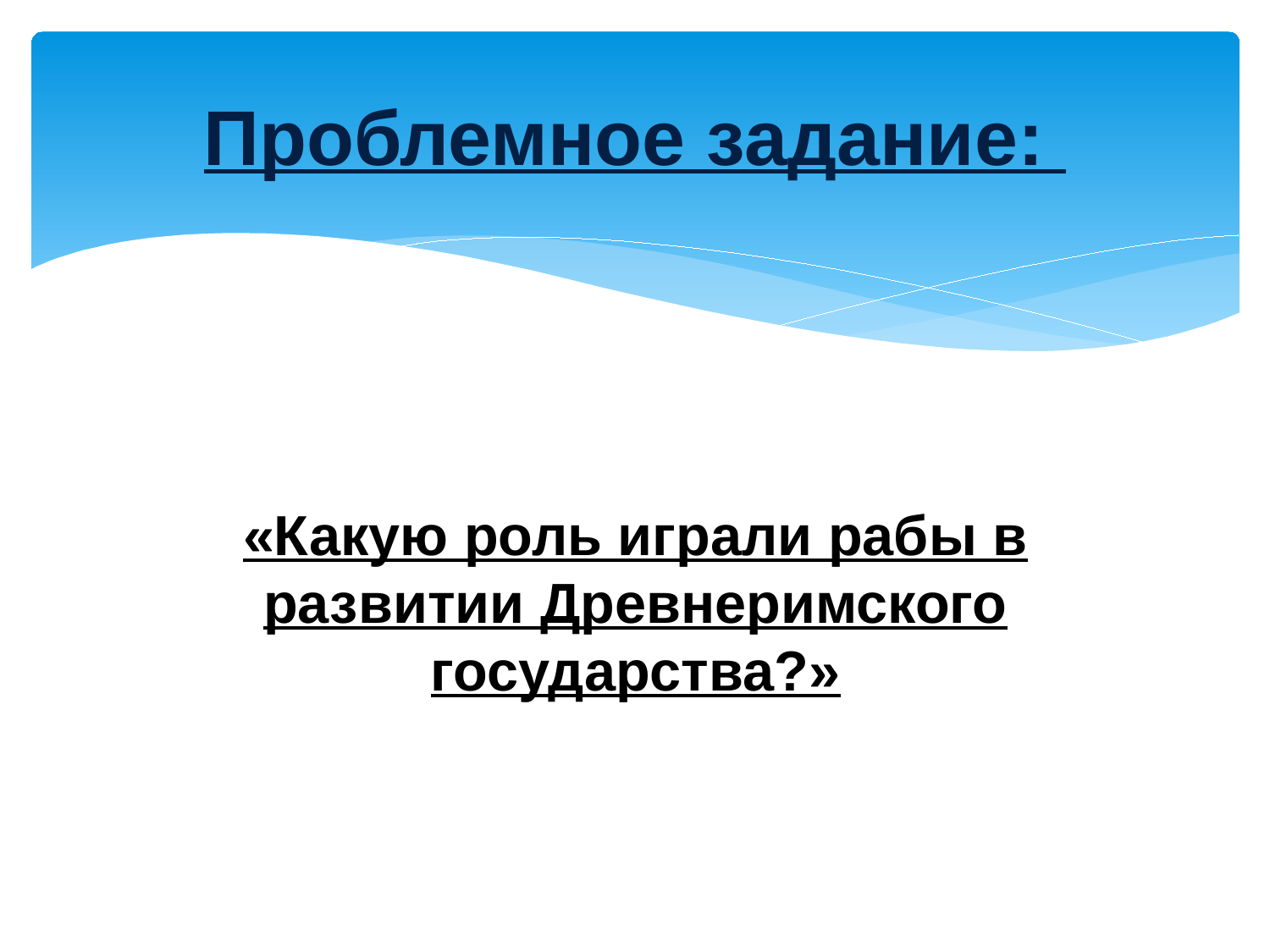

# Проблемное задание:

«Какую роль играли рабы в развитии Древнеримского государства?»